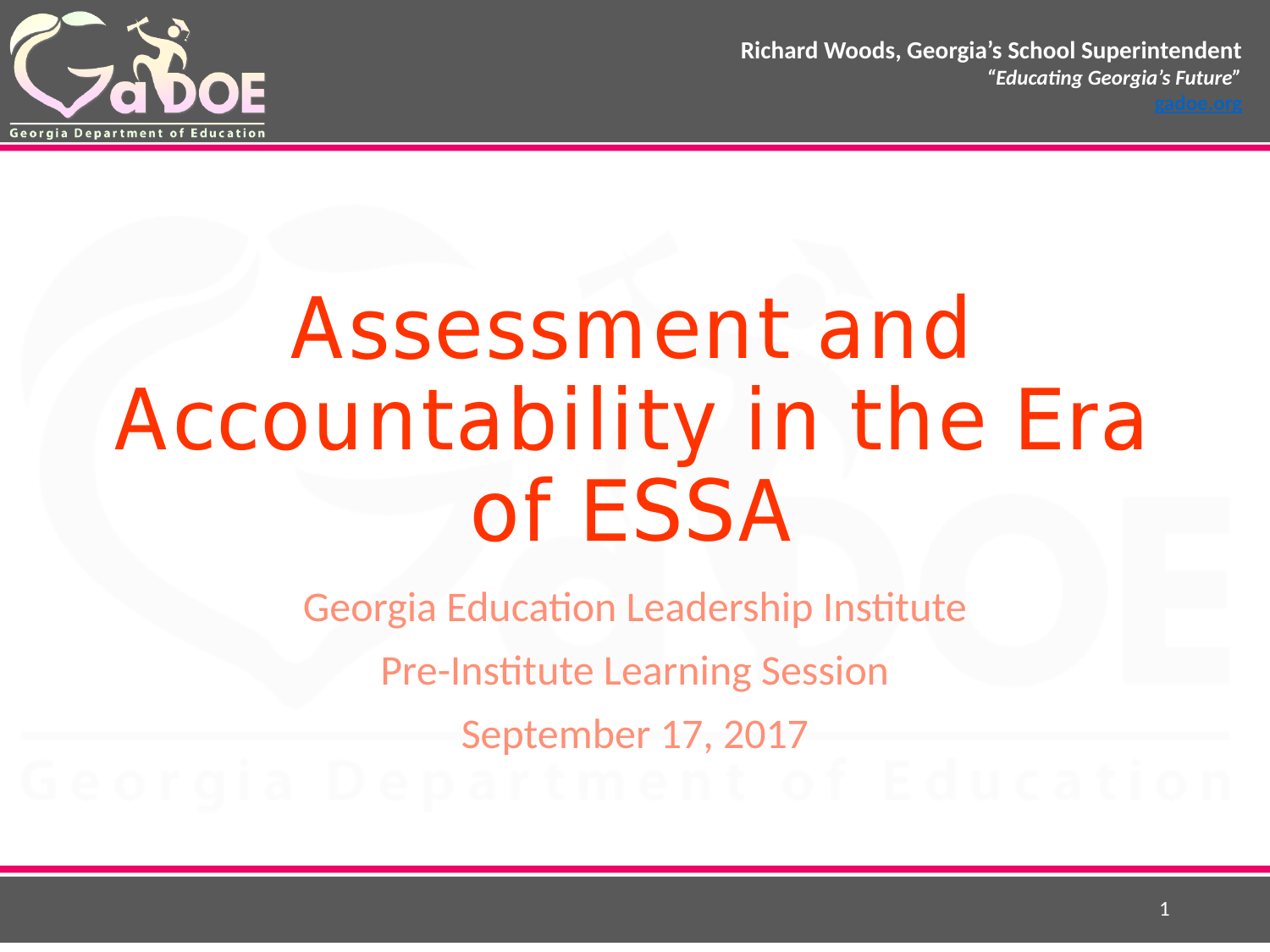

# Assessment and Accountability in the Era of ESSA
Georgia Education Leadership Institute
Pre-Institute Learning Session
September 17, 2017
1